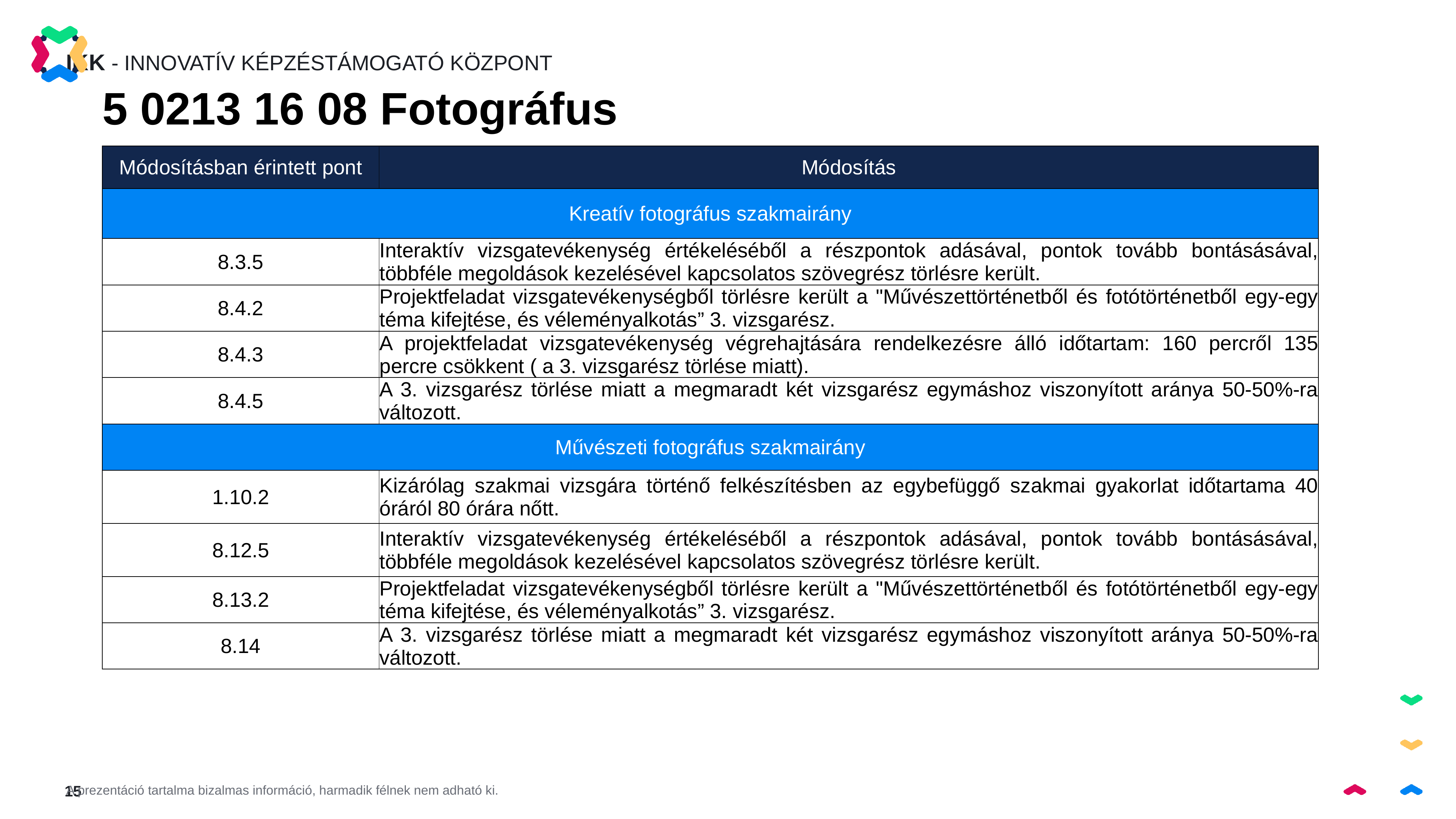

5 0213 16 08 Fotográfus
| Módosításban érintett pont | Módosítás |
| --- | --- |
| Kreatív fotográfus szakmairány |  |
| 8.3.5 | Interaktív vizsgatevékenység értékeléséből a részpontok adásával, pontok tovább bontásásával, többféle megoldások kezelésével kapcsolatos szövegrész törlésre került. |
| 8.4.2 | Projektfeladat vizsgatevékenységből törlésre került a "Művészettörténetből és fotótörténetből egy-egy téma kifejtése, és véleményalkotás” 3. vizsgarész. |
| 8.4.3 | A projektfeladat vizsgatevékenység végrehajtására rendelkezésre álló időtartam: 160 percről 135 percre csökkent ( a 3. vizsgarész törlése miatt). |
| 8.4.5 | A 3. vizsgarész törlése miatt a megmaradt két vizsgarész egymáshoz viszonyított aránya 50-50%-ra változott. |
| Művészeti fotográfus szakmairány |  |
| 1.10.2 | Kizárólag szakmai vizsgára történő felkészítésben az egybefüggő szakmai gyakorlat időtartama 40 óráról 80 órára nőtt. |
| 8.12.5 | Interaktív vizsgatevékenység értékeléséből a részpontok adásával, pontok tovább bontásásával, többféle megoldások kezelésével kapcsolatos szövegrész törlésre került. |
| 8.13.2 | Projektfeladat vizsgatevékenységből törlésre került a "Művészettörténetből és fotótörténetből egy-egy téma kifejtése, és véleményalkotás” 3. vizsgarész. |
| 8.14 | A 3. vizsgarész törlése miatt a megmaradt két vizsgarész egymáshoz viszonyított aránya 50-50%-ra változott. |